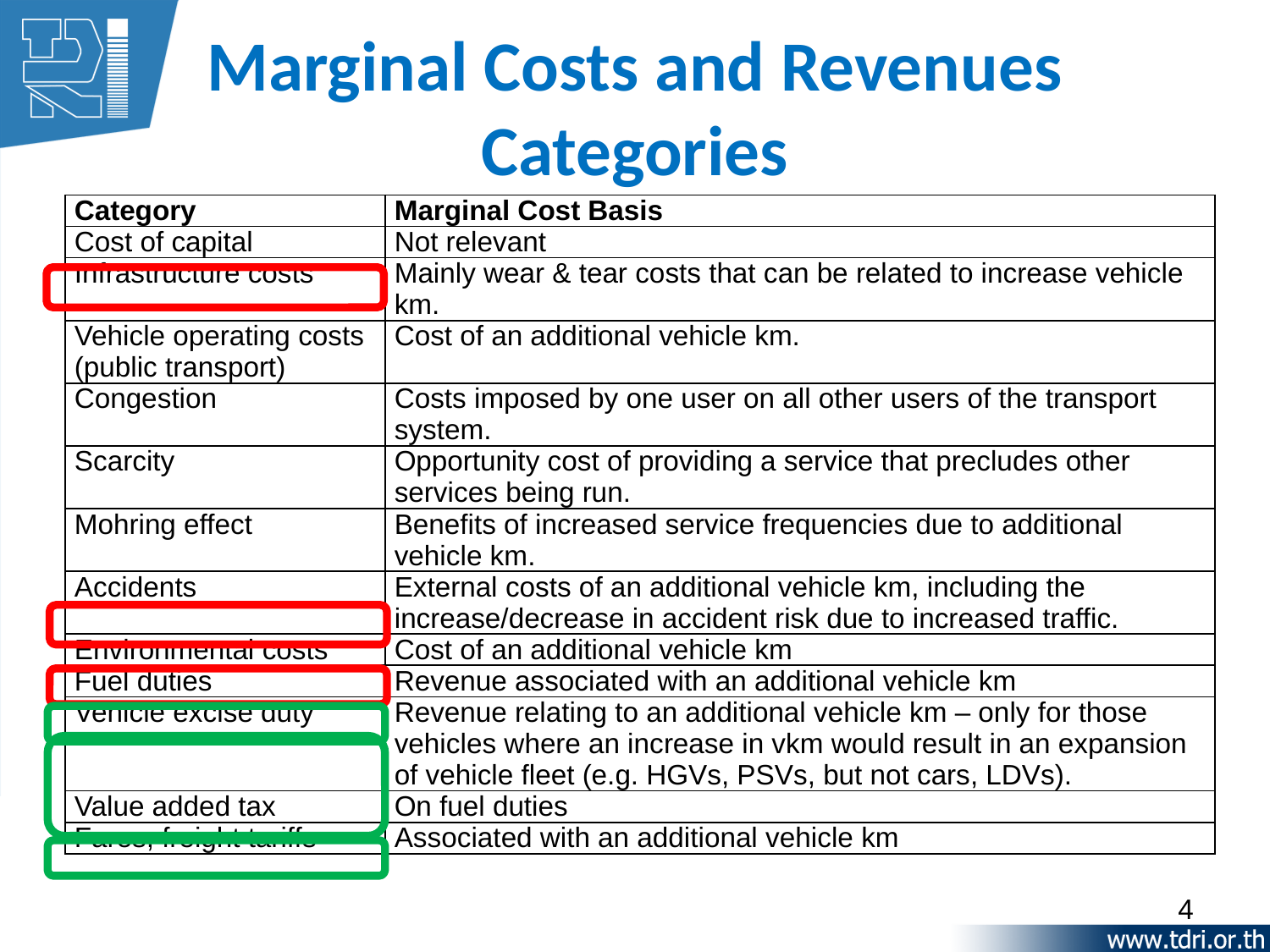

# Marginal Costs and Revenues Categories
| Category | Marginal Cost Basis |
| --- | --- |
| Cost of capital | Not relevant |
| Infrastructure costs | Mainly wear & tear costs that can be related to increase vehicle km. |
| Vehicle operating costs (public transport) | Cost of an additional vehicle km. |
| Congestion | Costs imposed by one user on all other users of the transport system. |
| Scarcity | Opportunity cost of providing a service that precludes other services being run. |
| Mohring effect | Benefits of increased service frequencies due to additional vehicle km. |
| Accidents | External costs of an additional vehicle km, including the increase/decrease in accident risk due to increased traffic. |
| Environmental costs | Cost of an additional vehicle km |
| Fuel duties | Revenue associated with an additional vehicle km |
| Vehicle excise duty | Revenue relating to an additional vehicle km – only for those vehicles where an increase in vkm would result in an expansion of vehicle fleet (e.g. HGVs, PSVs, but not cars, LDVs). |
| Value added tax | On fuel duties |
| Fares, freight tariffs | Associated with an additional vehicle km |

4